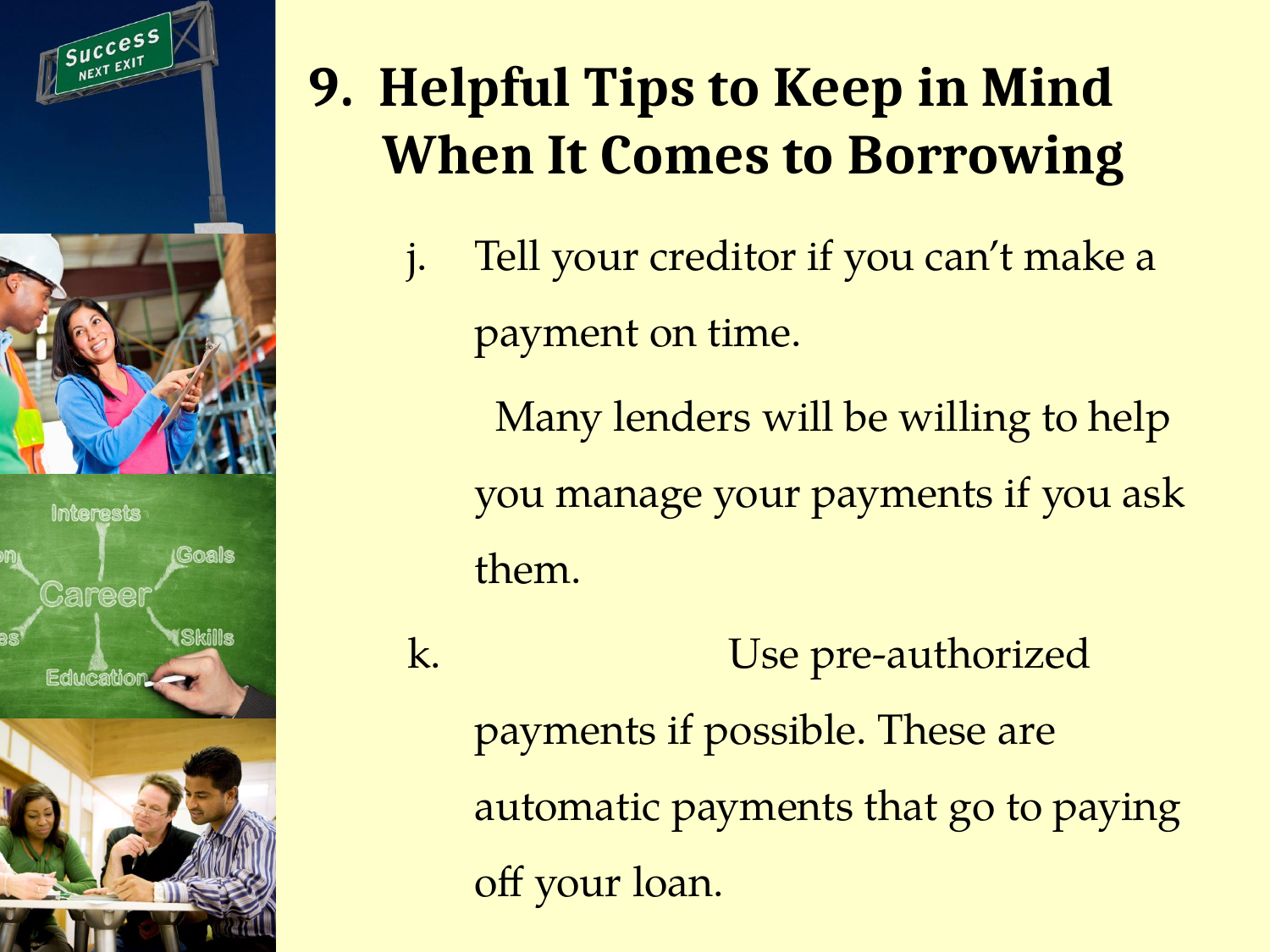

# 9.  Helpful Tips to Keep in Mind When It Comes to Borrowing
Tell your creditor if you can’t make a payment on time.
	  Many lenders will be willing to help you manage your payments if you ask them.
k.			Use pre-authorized payments if possible. These are automatic payments that go to paying off your loan.